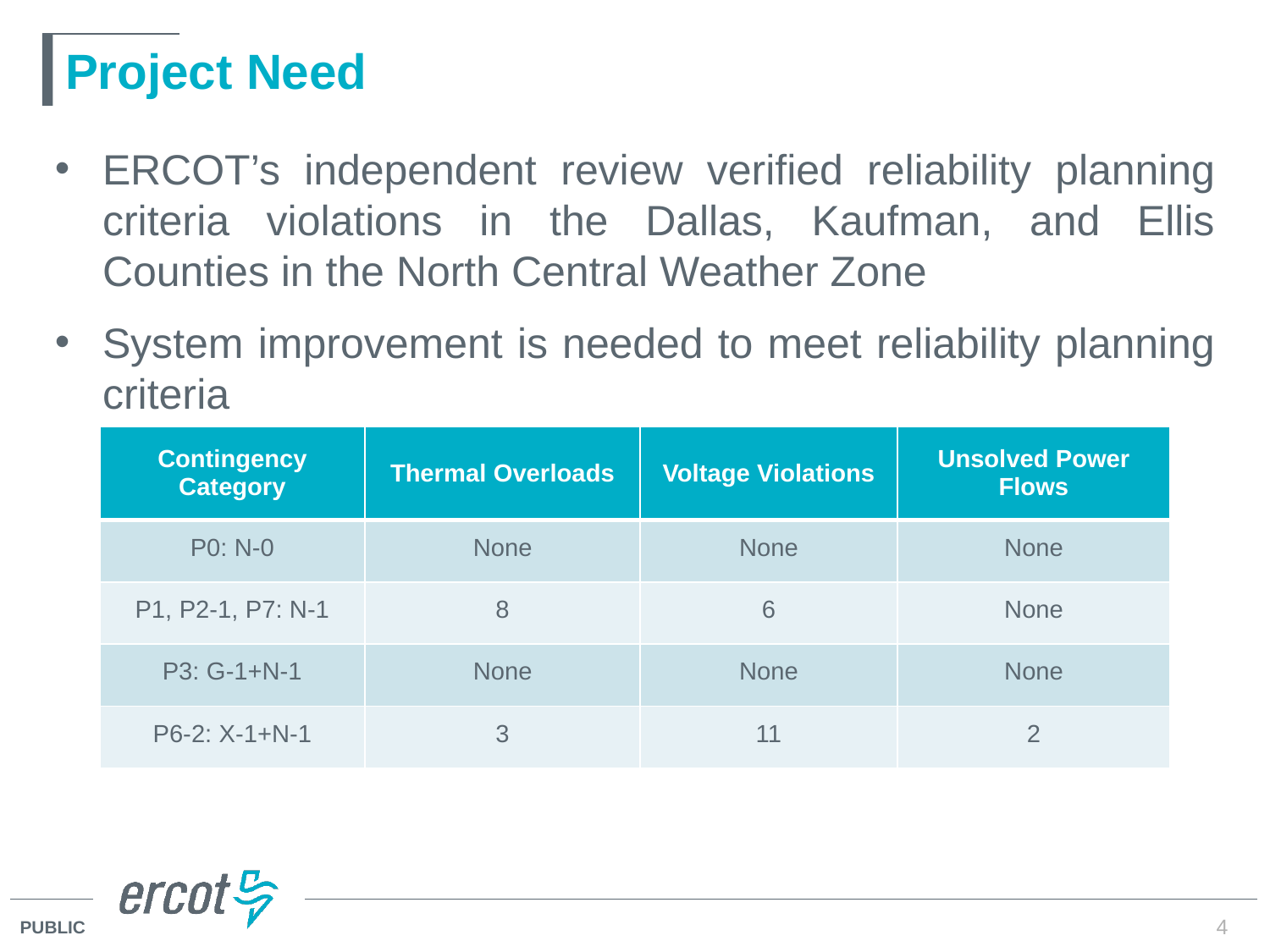

# Project Need
ERCOT’s independent review verified reliability planning criteria violations in the Dallas, Kaufman, and Ellis Counties in the North Central Weather Zone
System improvement is needed to meet reliability planning criteria
| Contingency Category | Thermal Overloads | Voltage Violations | Unsolved Power Flows |
| --- | --- | --- | --- |
| P0: N-0 | None | None | None |
| P1, P2-1, P7: N-1 | 8 | 6 | None |
| P3: G-1+N-1 | None | None | None |
| P6-2: X-1+N-1 | 3 | 11 | 2 |
4